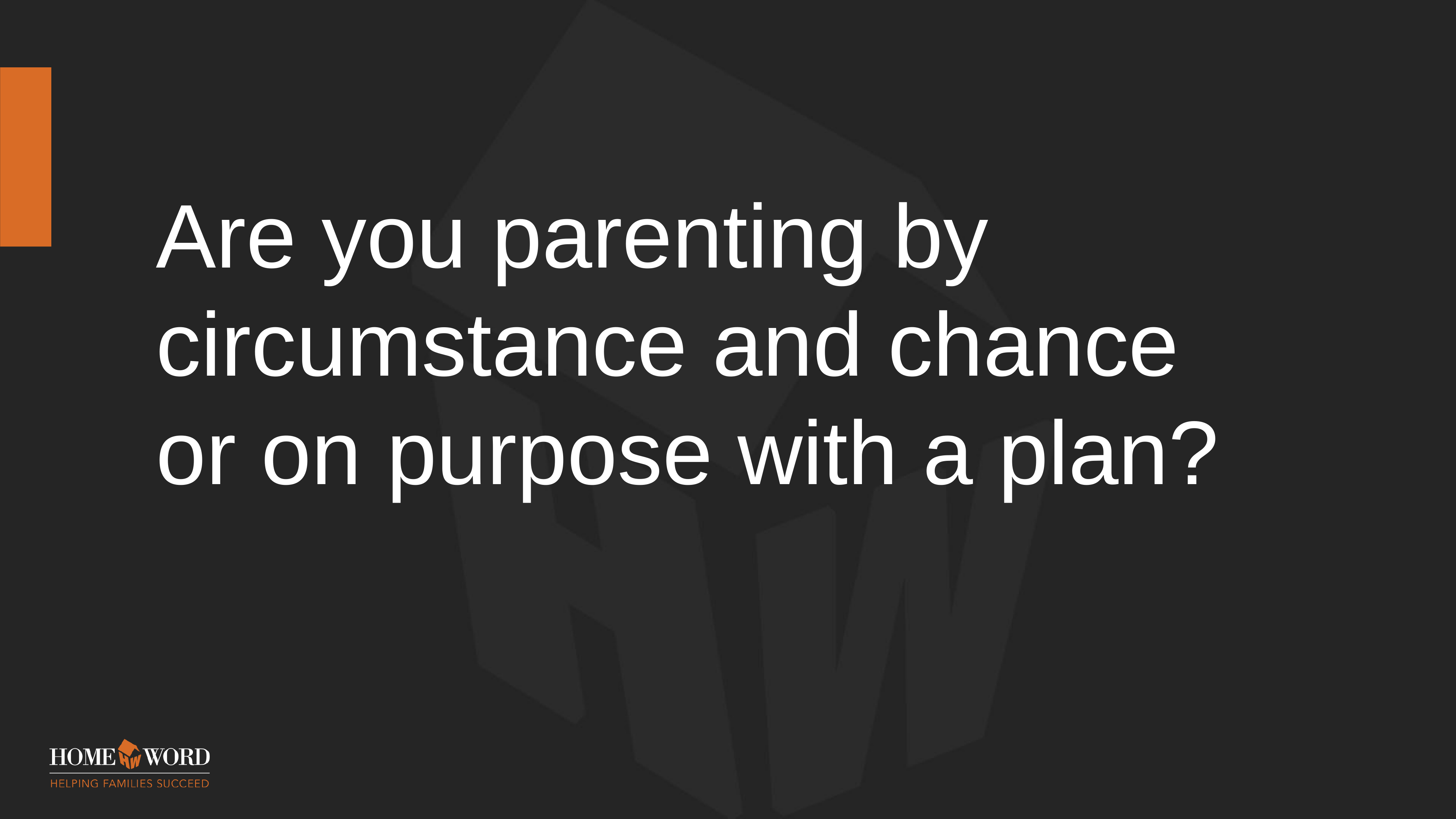

# Are you parenting by circumstance and chance or on purpose with a plan?